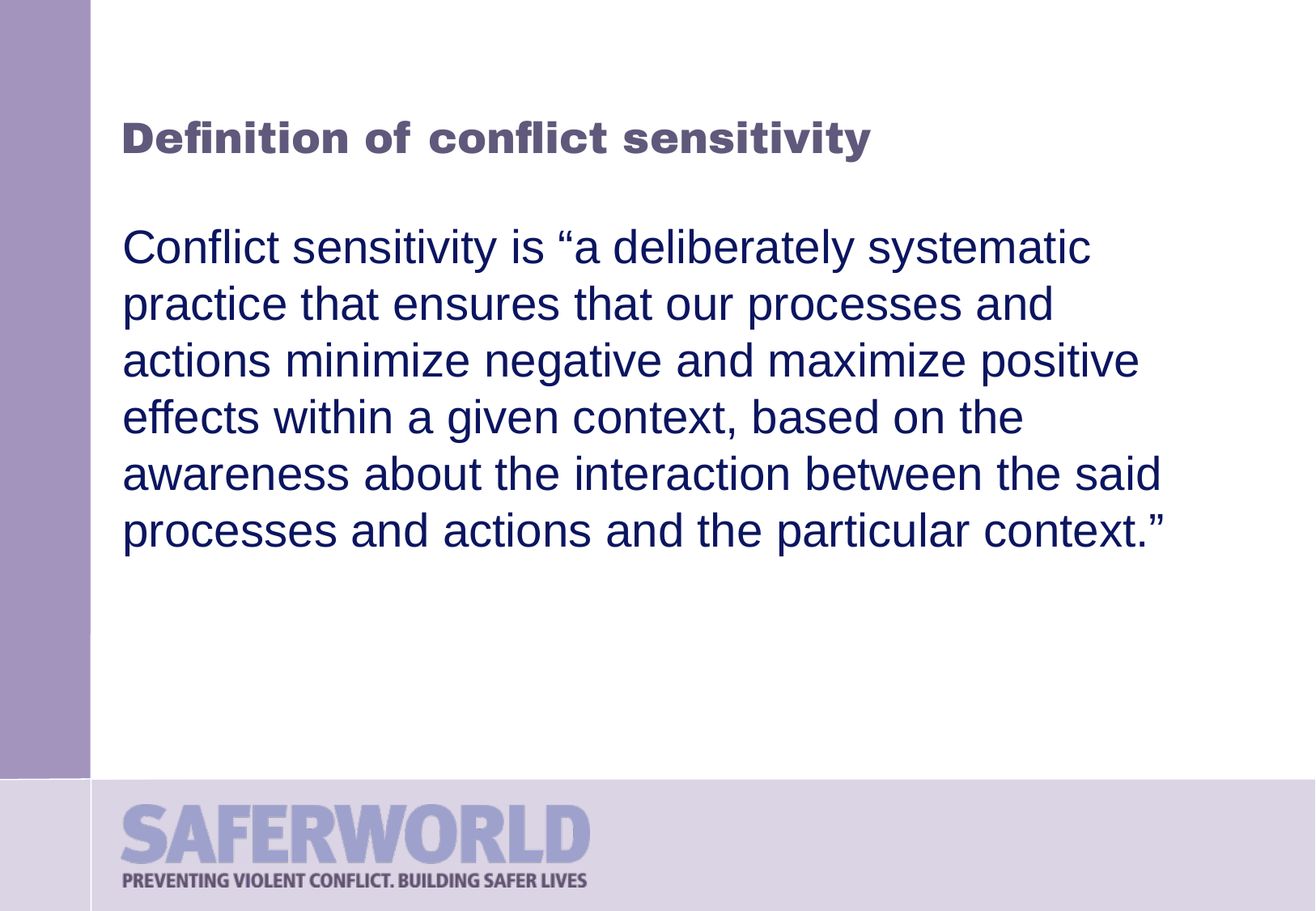

# Definition of conflict sensitivity
Conflict sensitivity is “a deliberately systematic practice that ensures that our processes and actions minimize negative and maximize positive effects within a given context, based on the awareness about the interaction between the said processes and actions and the particular context.”